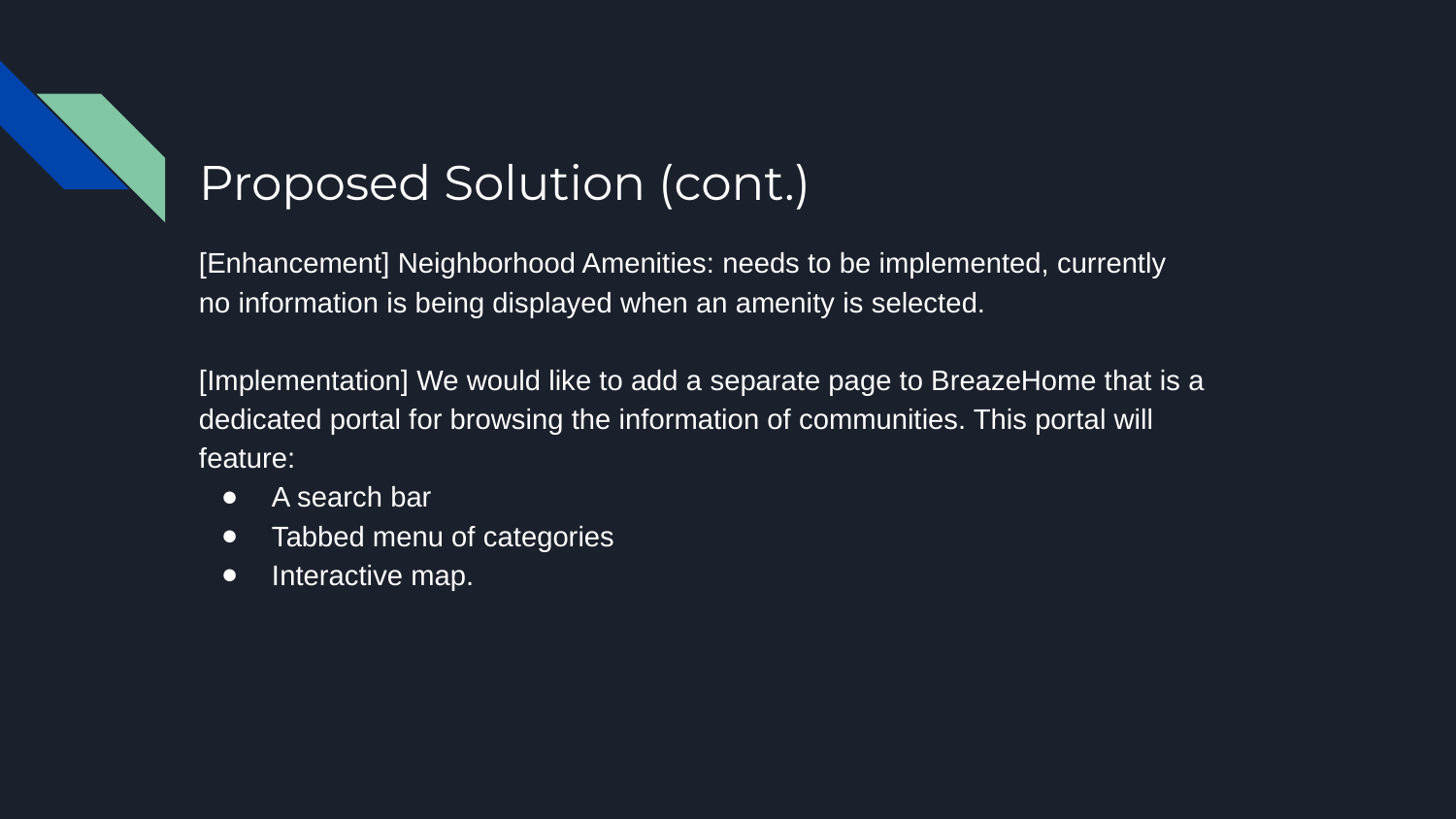

# Proposed Solution (cont.)
[Enhancement] Neighborhood Amenities: needs to be implemented, currently no information is being displayed when an amenity is selected.

[Implementation] We would like to add a separate page to BreazeHome that is a dedicated portal for browsing the information of communities. This portal will feature:
A search bar
Tabbed menu of categories
Interactive map.